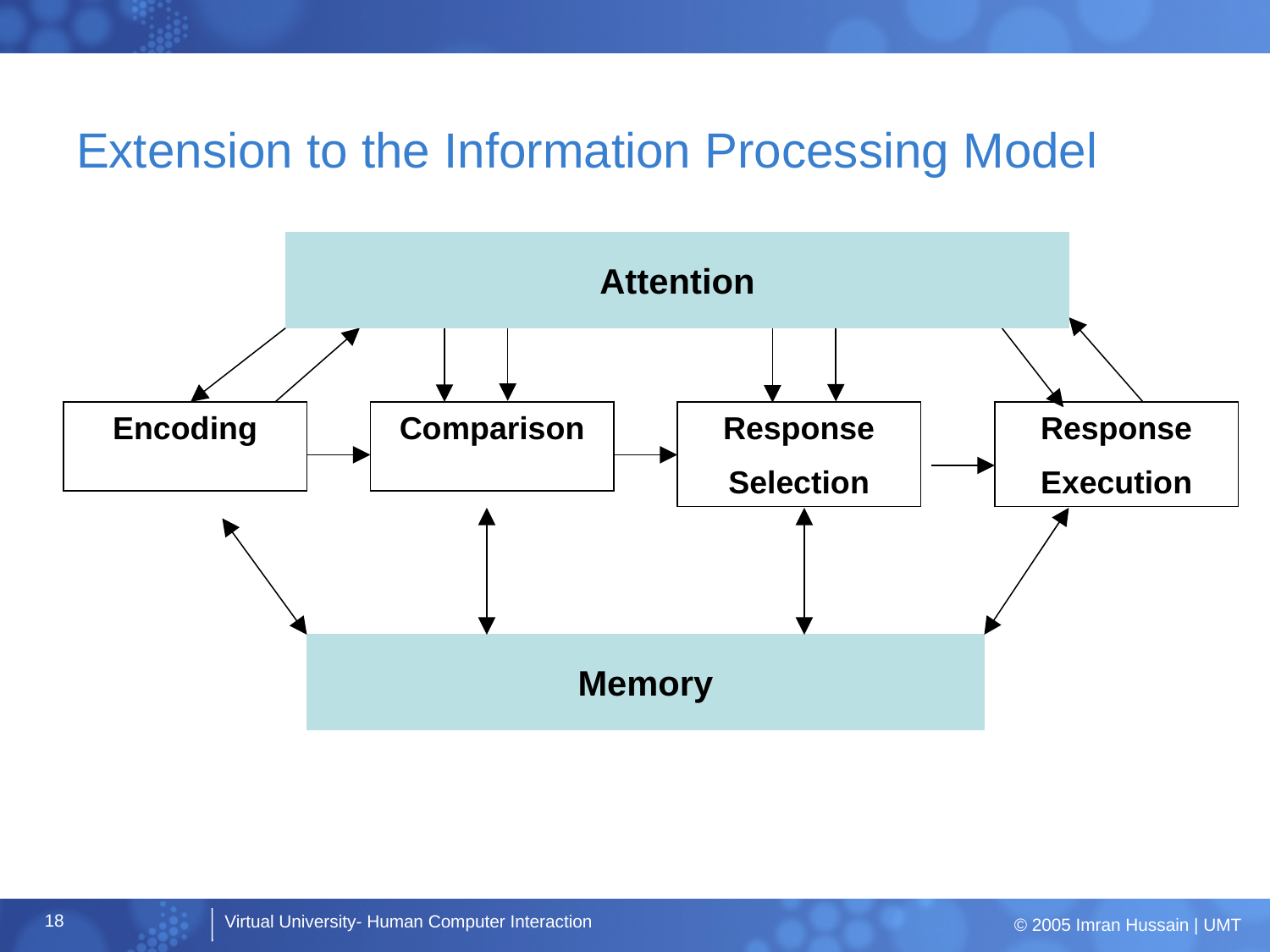

# Extension to the Information Processing Model
Attention
Encoding

Comparison

Response
Selection
Response
Execution
Memory